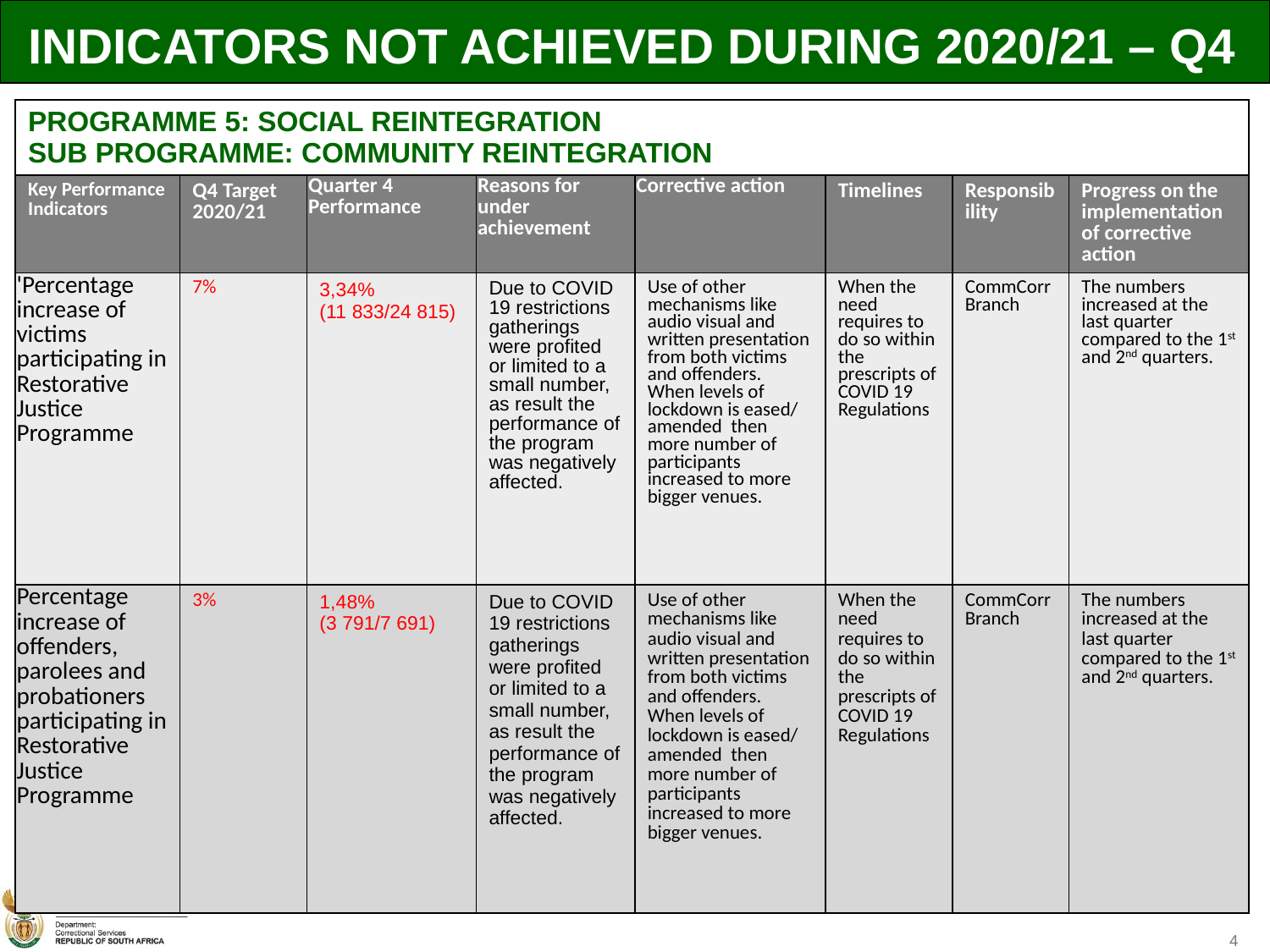

INDICATORS NOT ACHIEVED DURING 2020/21 – Q4
| PROGRAMME 5: SOCIAL REINTEGRATION SUB PROGRAMME: COMMUNITY REINTEGRATION |  |  |  |  |  |  |  |
| --- | --- | --- | --- | --- | --- | --- | --- |
| Key Performance Indicators | Q4 Target 2020/21 | Quarter 4 Performance | Reasons for under achievement | Corrective action | Timelines | Responsibility | Progress on the implementation of corrective action |
| 'Percentage increase of victims participating in Restorative Justice Programme | 7% | 3,34% (11 833/24 815) | Due to COVID 19 restrictions gatherings were profited or limited to a small number, as result the performance of the program was negatively affected. | Use of other mechanisms like audio visual and written presentation from both victims and offenders. When levels of lockdown is eased/ amended then more number of participants increased to more bigger venues. | When the need requires to do so within the prescripts of COVID 19 Regulations | CommCorr Branch | The numbers increased at the last quarter compared to the 1st and 2nd quarters. |
| Percentage increase of offenders, parolees and probationers participating in Restorative Justice Programme | 3% | 1,48% (3 791/7 691) | Due to COVID 19 restrictions gatherings were profited or limited to a small number, as result the performance of the program was negatively affected. | Use of other mechanisms like audio visual and written presentation from both victims and offenders. When levels of lockdown is eased/ amended then more number of participants increased to more bigger venues. | When the need requires to do so within the prescripts of COVID 19 Regulations | CommCorr Branch | The numbers increased at the last quarter compared to the 1st and 2nd quarters. |